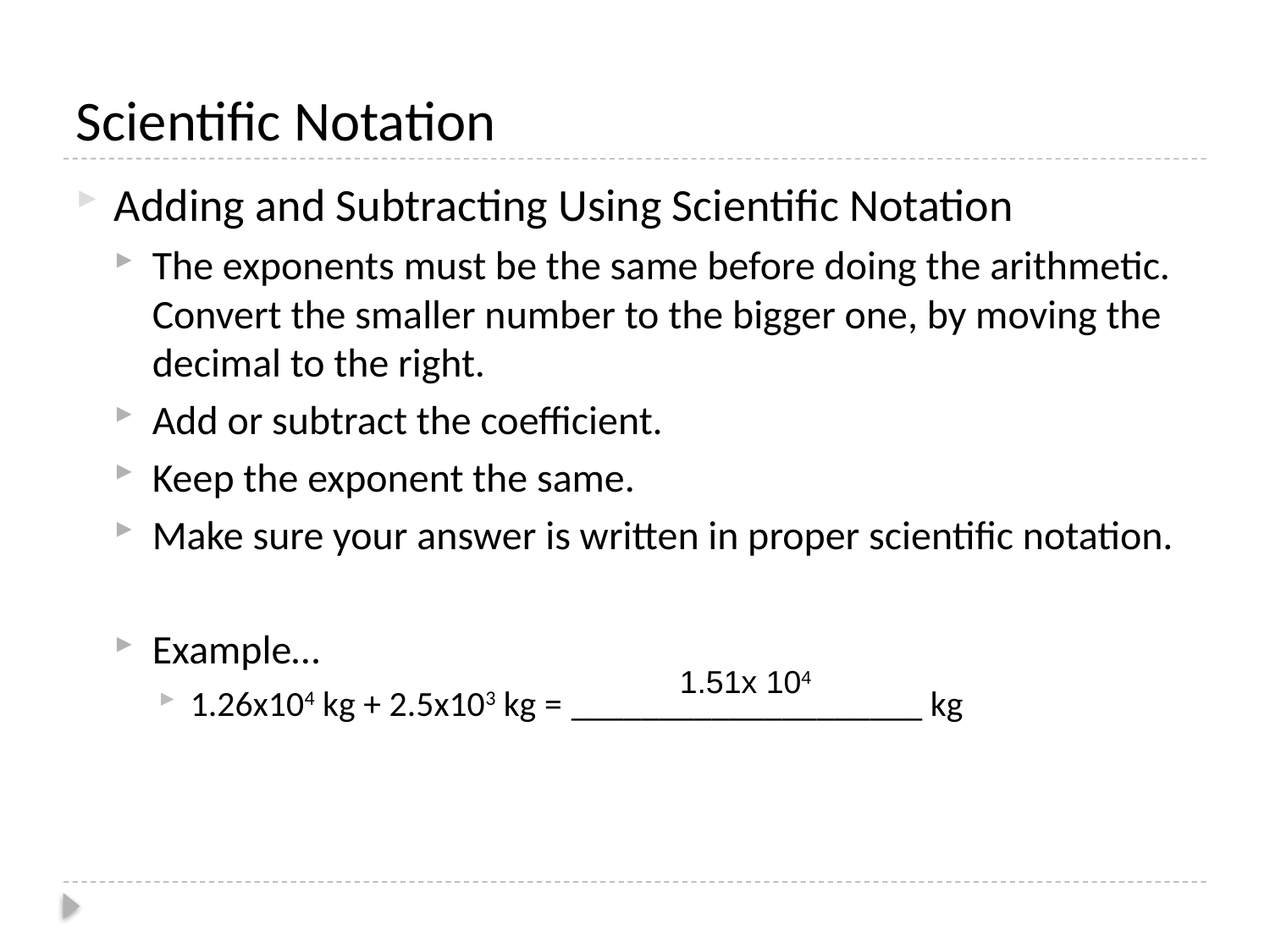

# Scientific Notation
Adding and Subtracting Using Scientific Notation
The exponents must be the same before doing the arithmetic. Convert the smaller number to the bigger one, by moving the decimal to the right.
Add or subtract the coefficient.
Keep the exponent the same.
Make sure your answer is written in proper scientific notation.

Example…
1.26x104 kg + 2.5x103 kg =	____________________ kg
1.51x 104